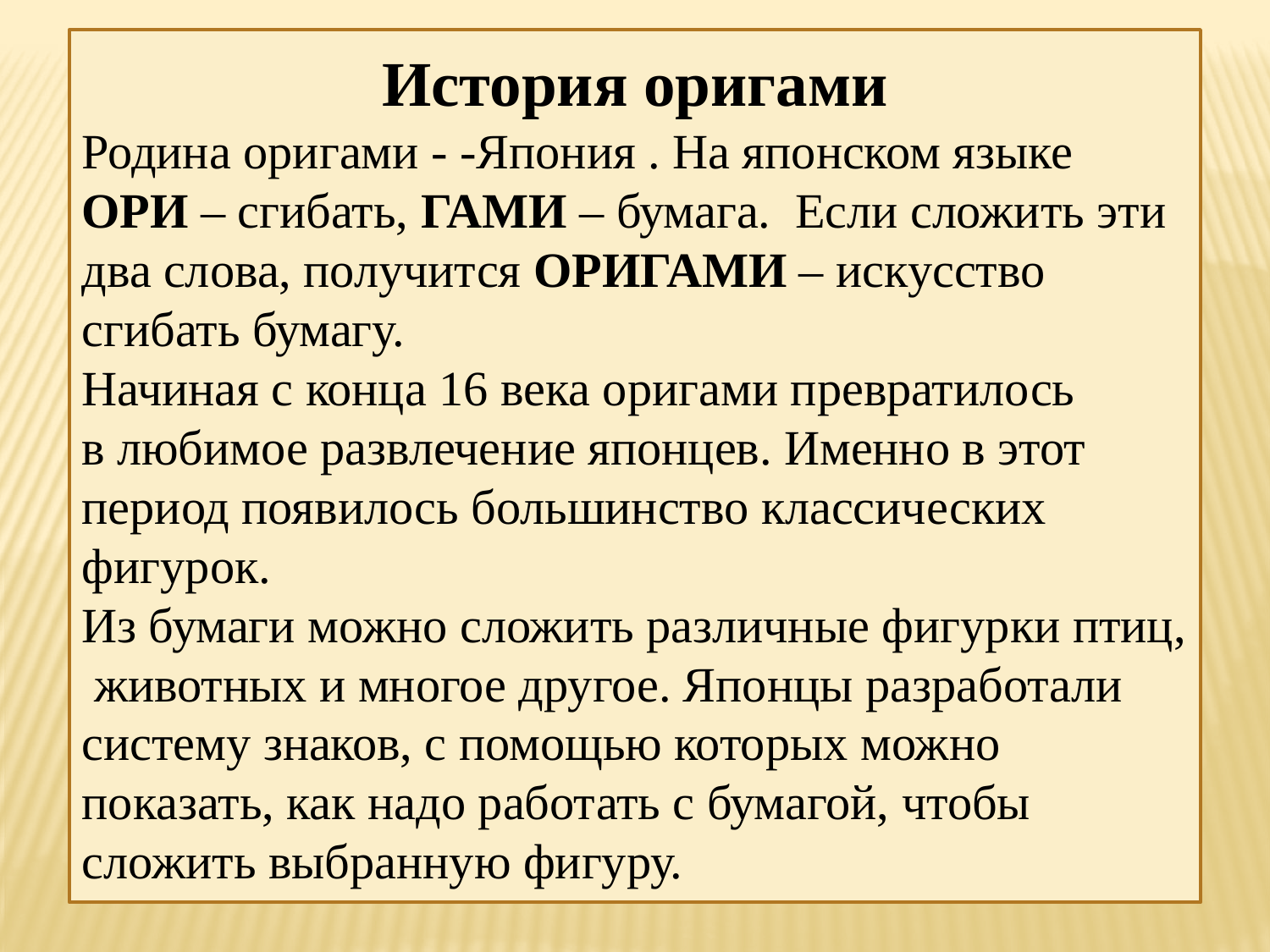

История оригами
Родина оригами - -Япония . На японском языке ОРИ – сгибать, ГАМИ – бумага.  Если сложить эти два слова, получится ОРИГАМИ – искусство сгибать бумагу.
Начиная с конца 16 века оригами превратилось         в любимое развлечение японцев. Именно в этот период появилось большинство классических фигурок.
Из бумаги можно сложить различные фигурки птиц,  животных и многое другое. Японцы разработали систему знаков, с помощью которых можно показать, как надо работать с бумагой, чтобы сложить выбранную фигуру.